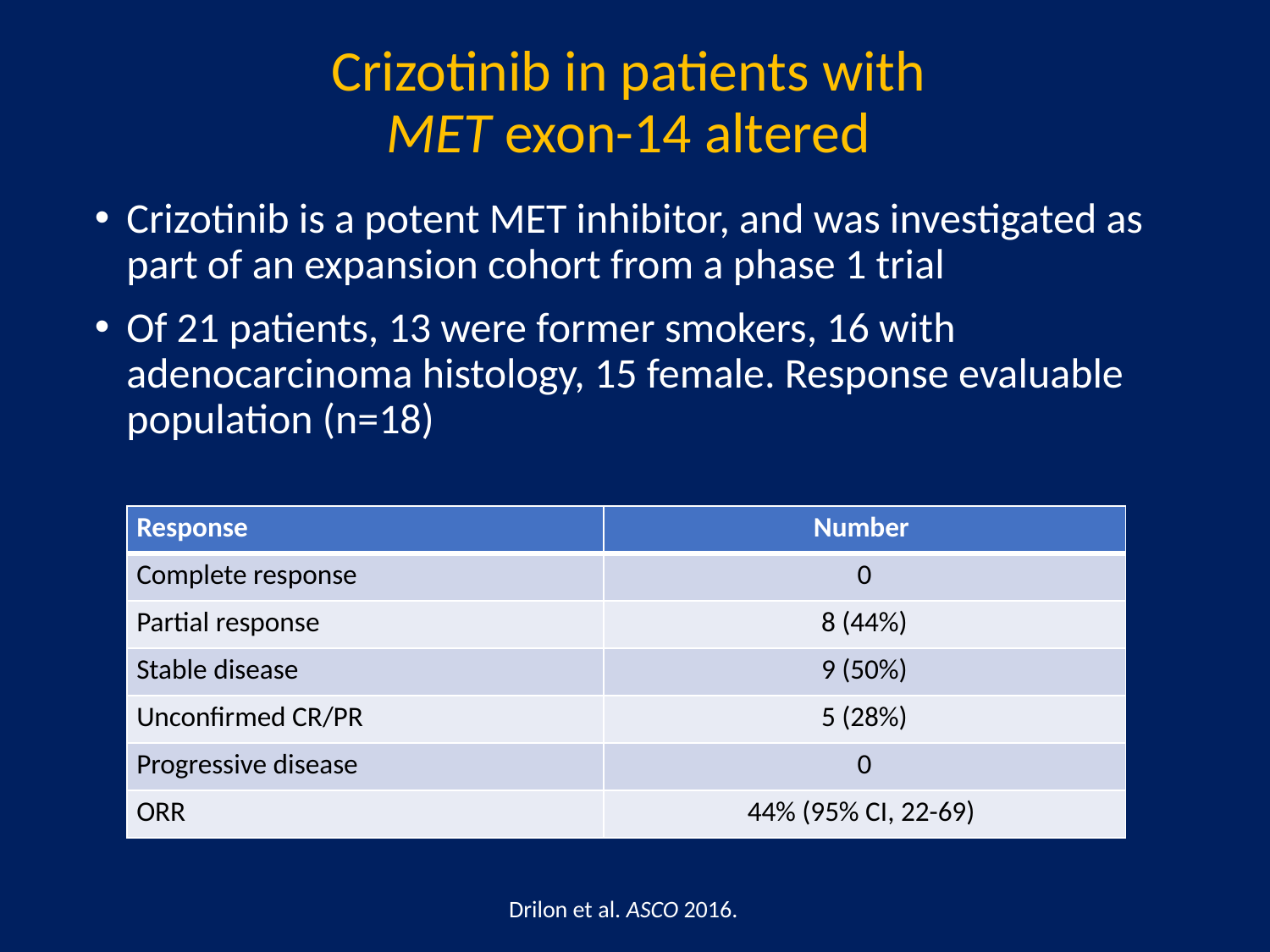

# Crizotinib in patients with MET exon-14 altered
Crizotinib is a potent MET inhibitor, and was investigated as part of an expansion cohort from a phase 1 trial
Of 21 patients, 13 were former smokers, 16 with adenocarcinoma histology, 15 female. Response evaluable population (n=18)

| Response | Number |
| --- | --- |
| Complete response | 0 |
| Partial response | 8 (44%) |
| Stable disease | 9 (50%) |
| Unconfirmed CR/PR | 5 (28%) |
| Progressive disease | 0 |
| ORR | 44% (95% CI, 22-69) |
Drilon et al. ASCO 2016.